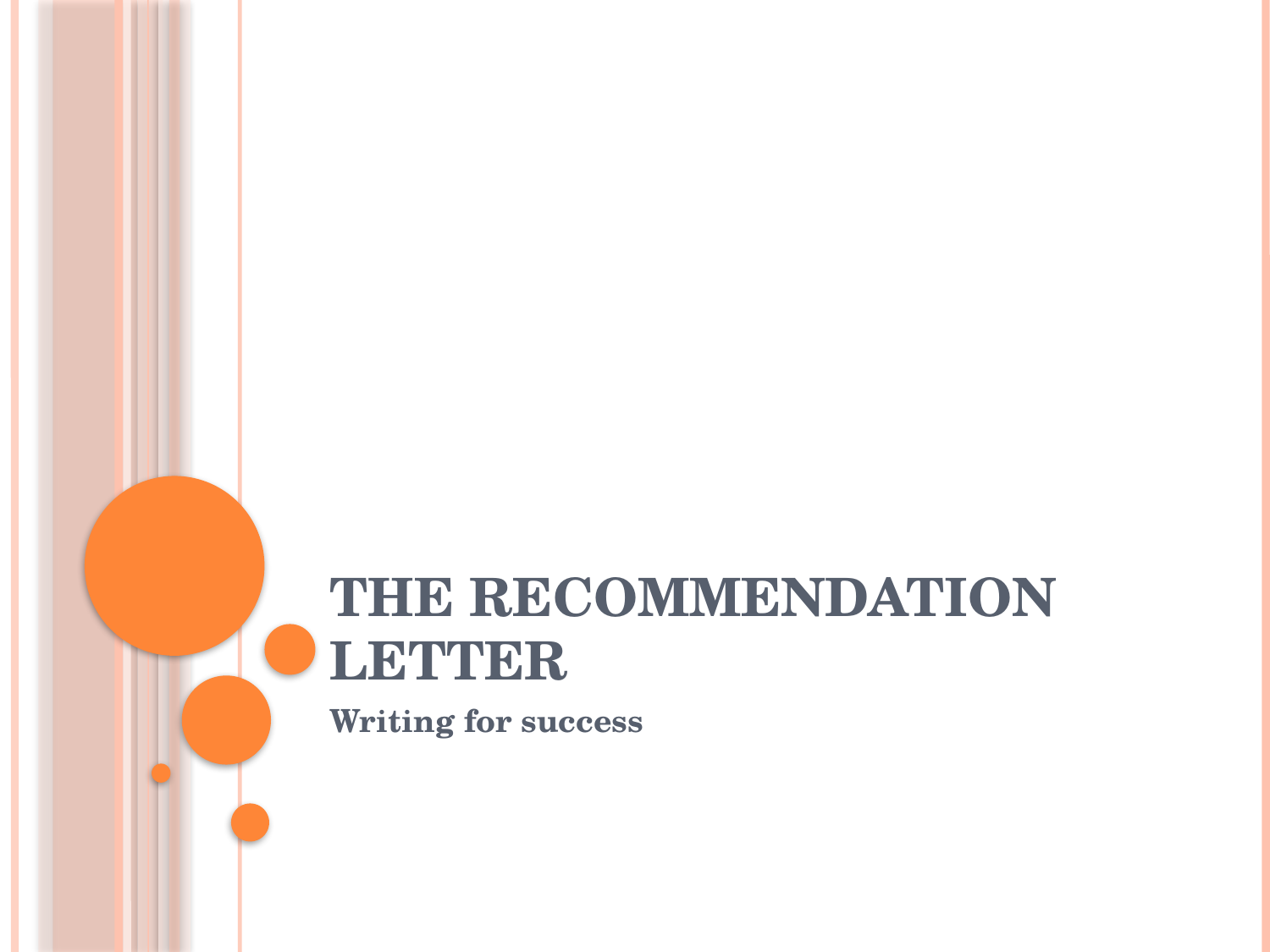

# The Recommendation Letter
Writing for success